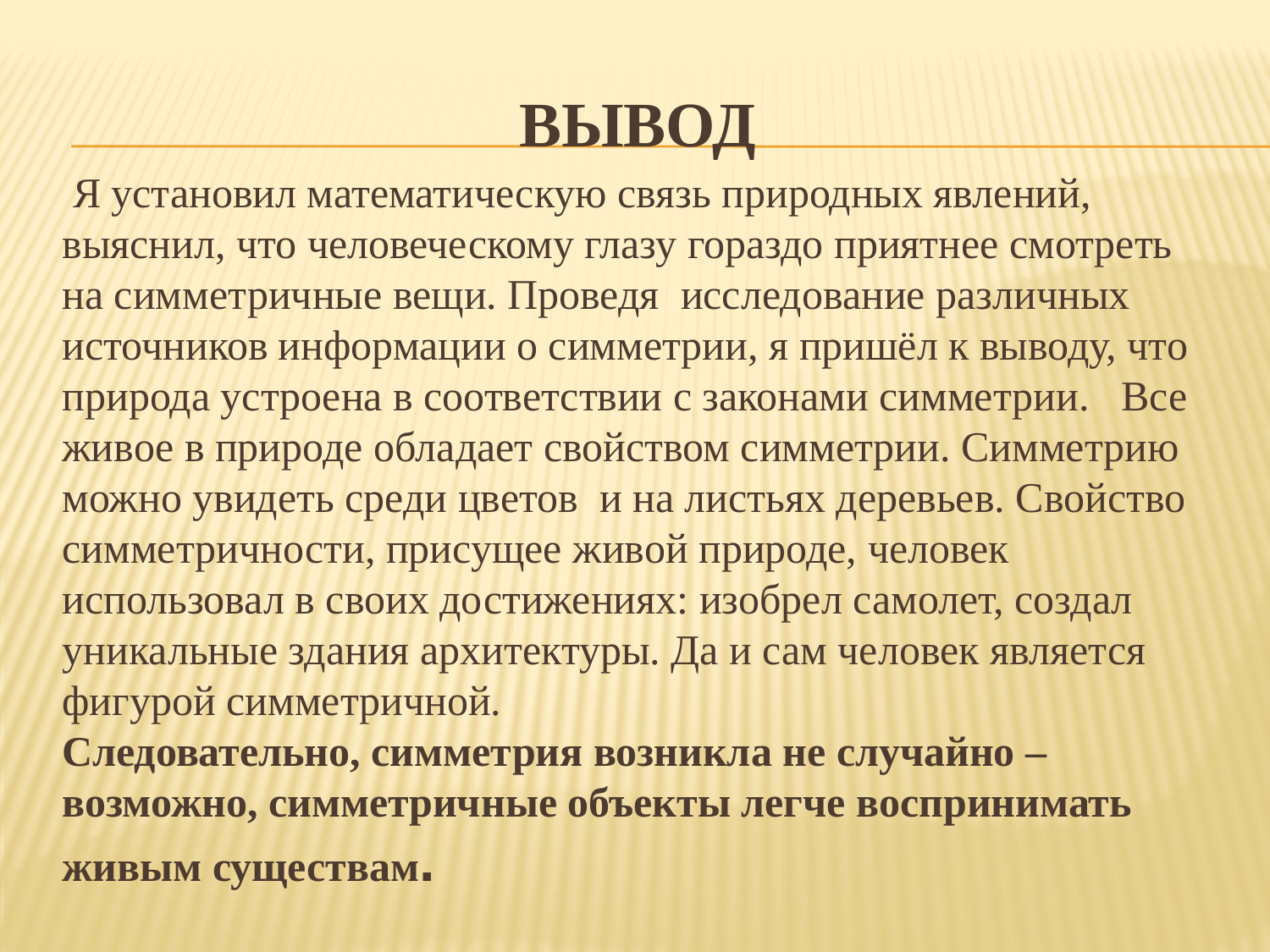

# Вывод
 Я установил математическую связь природных явлений, выяснил, что человеческому глазу гораздо приятнее смотреть на симметричные вещи. Проведя  исследование различных  источников информации о симметрии, я пришёл к выводу, что природа устроена в соответствии с законами симметрии.   Все живое в природе обладает свойством симметрии. Симметрию можно увидеть среди цветов  и на листьях деревьев. Свойство симметричности, присущее живой природе, человек использовал в своих достижениях: изобрел самолет, создал уникальные здания архитектуры. Да и сам человек является фигурой симметричной.                                                    Следовательно, симметрия возникла не случайно – возможно, симметричные объекты легче воспринимать живым существам.